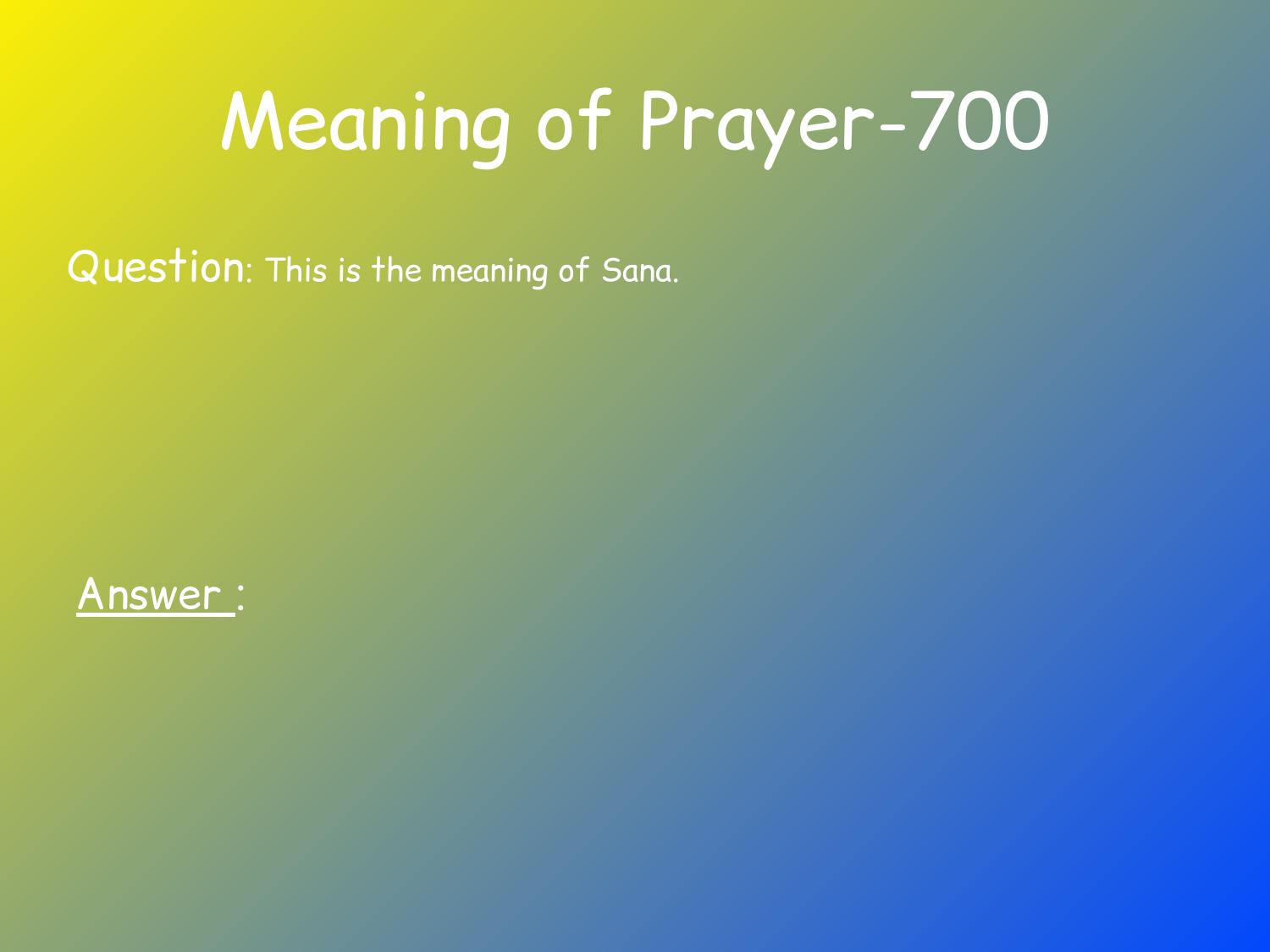

# Meaning of Prayer-700
Question: This is the meaning of Sana.

Answer :